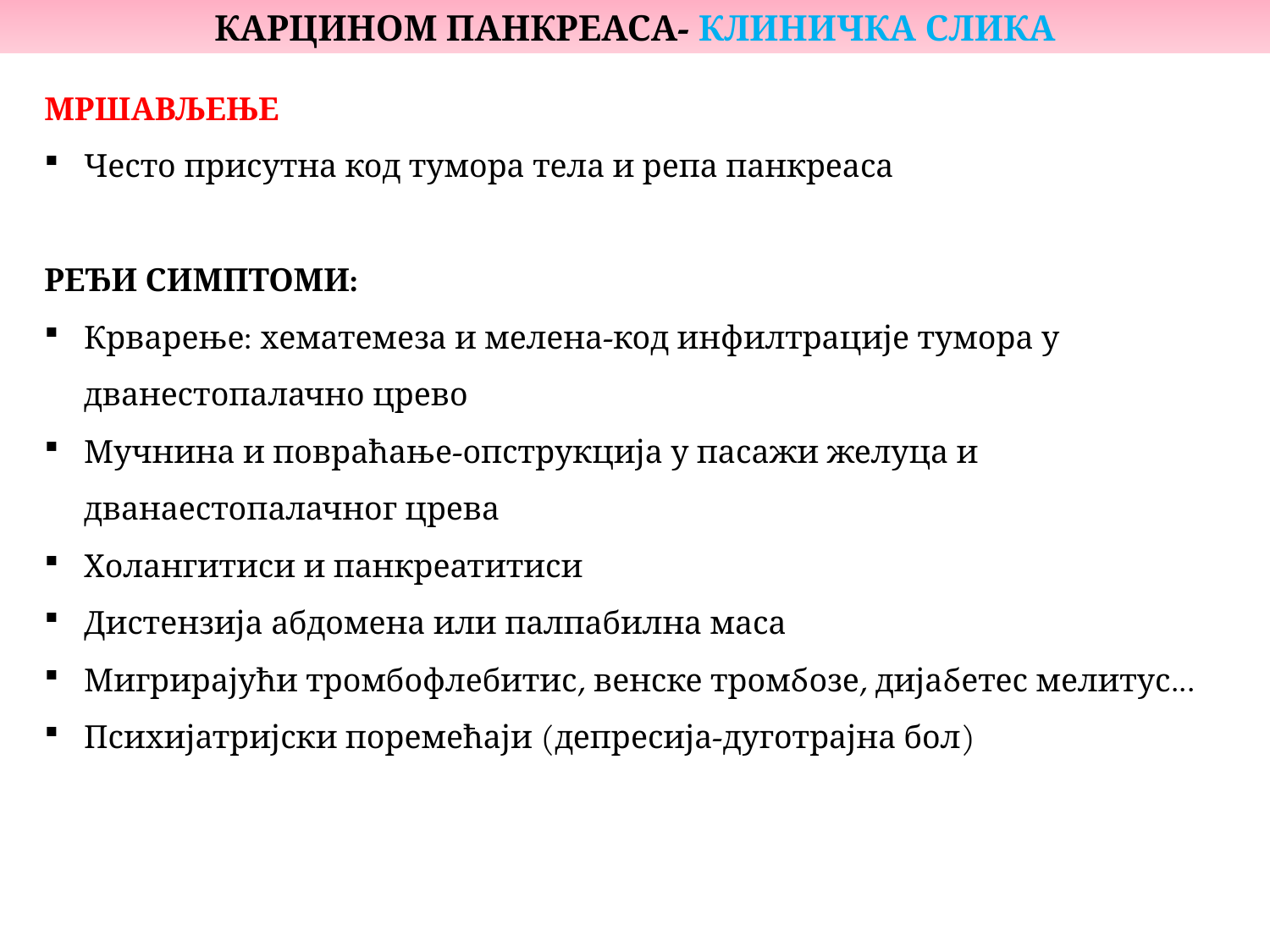

КАРЦИНОМ ПАНКРЕАСА- КЛИНИЧКА СЛИКА
МРШАВЉЕЊЕ
Често присутна код тумора тела и репа панкреаса

РЕЂИ СИМПТОМИ:
Крварење: хематемеза и мелена-код инфилтрације тумора у дванестопалачно црево
Мучнина и повраћање-опструкција у пасажи желуца и дванаестопалачног црева
Холангитиси и панкреатитиси
Дистензија абдомена или палпабилна маса
Мигрирајући тромбофлебитис, венске тромбозе, дијабетес мелитус...
Психијатријски поремећаји (депресија-дуготрајна бол)